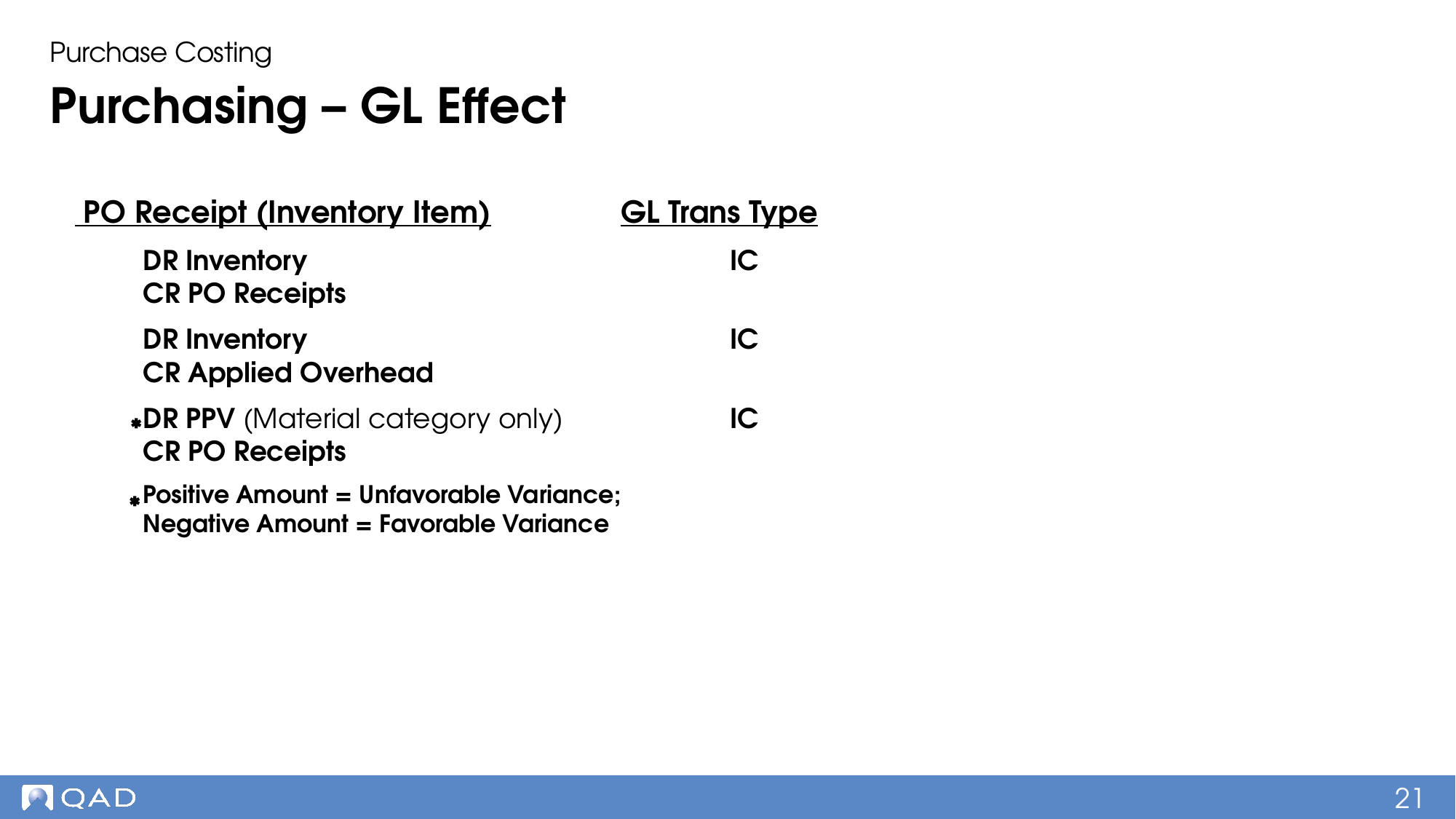

Purchase Costing
# Purchasing – GL Effect
 PO Receipt (Inventory Item)		GL Trans Type
		DR Inventory				IC
		CR PO Receipts
		DR Inventory				IC
		CR Applied Overhead
		DR PPV (Material category only)		IC
		CR PO Receipts
		Positive Amount = Unfavorable Variance;
		Negative Amount = Favorable Variance
*
*
21